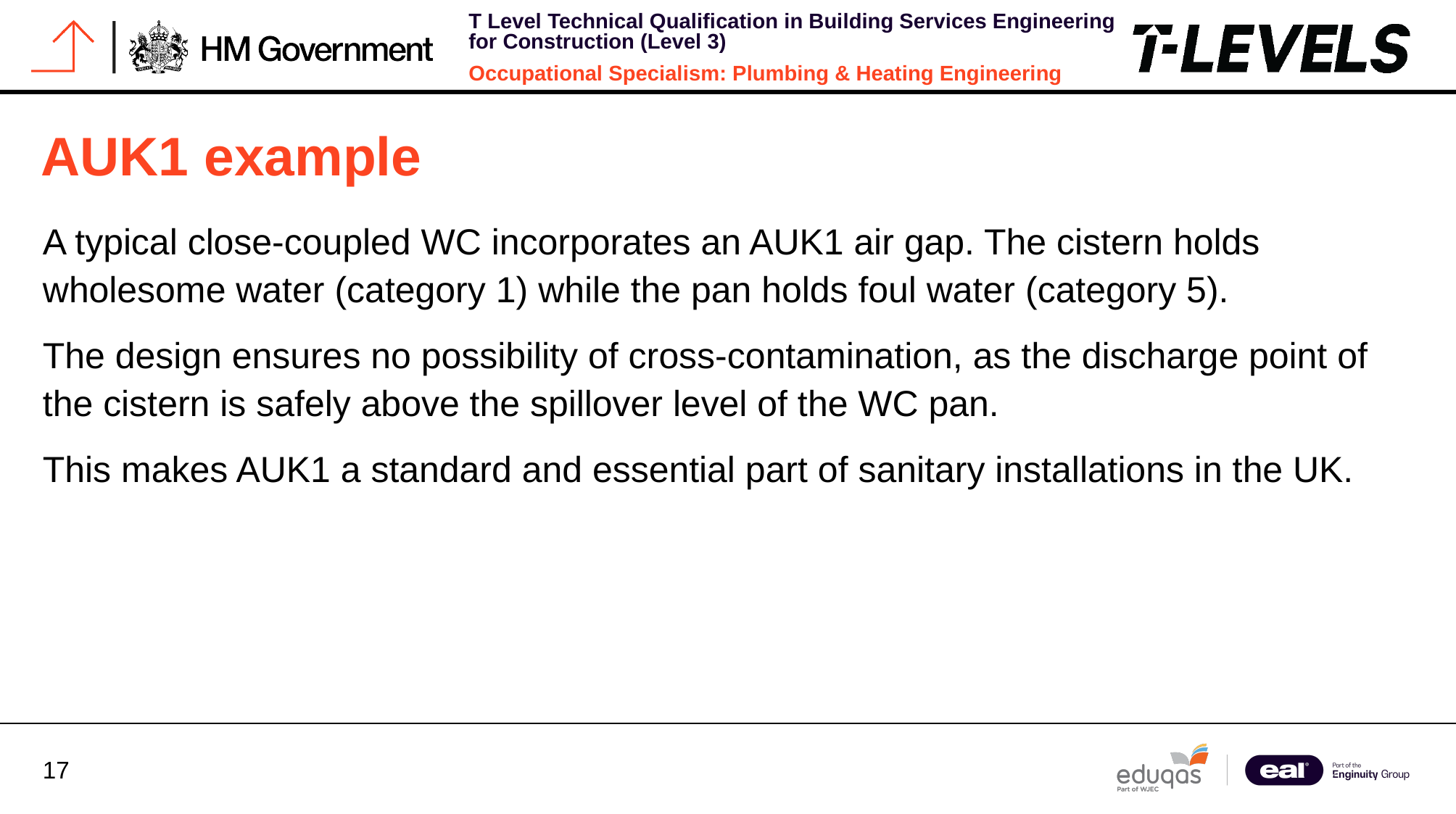

# AUK1 example
A typical close-coupled WC incorporates an AUK1 air gap. The cistern holds wholesome water (category 1) while the pan holds foul water (category 5).
The design ensures no possibility of cross-contamination, as the discharge point of the cistern is safely above the spillover level of the WC pan.
This makes AUK1 a standard and essential part of sanitary installations in the UK.